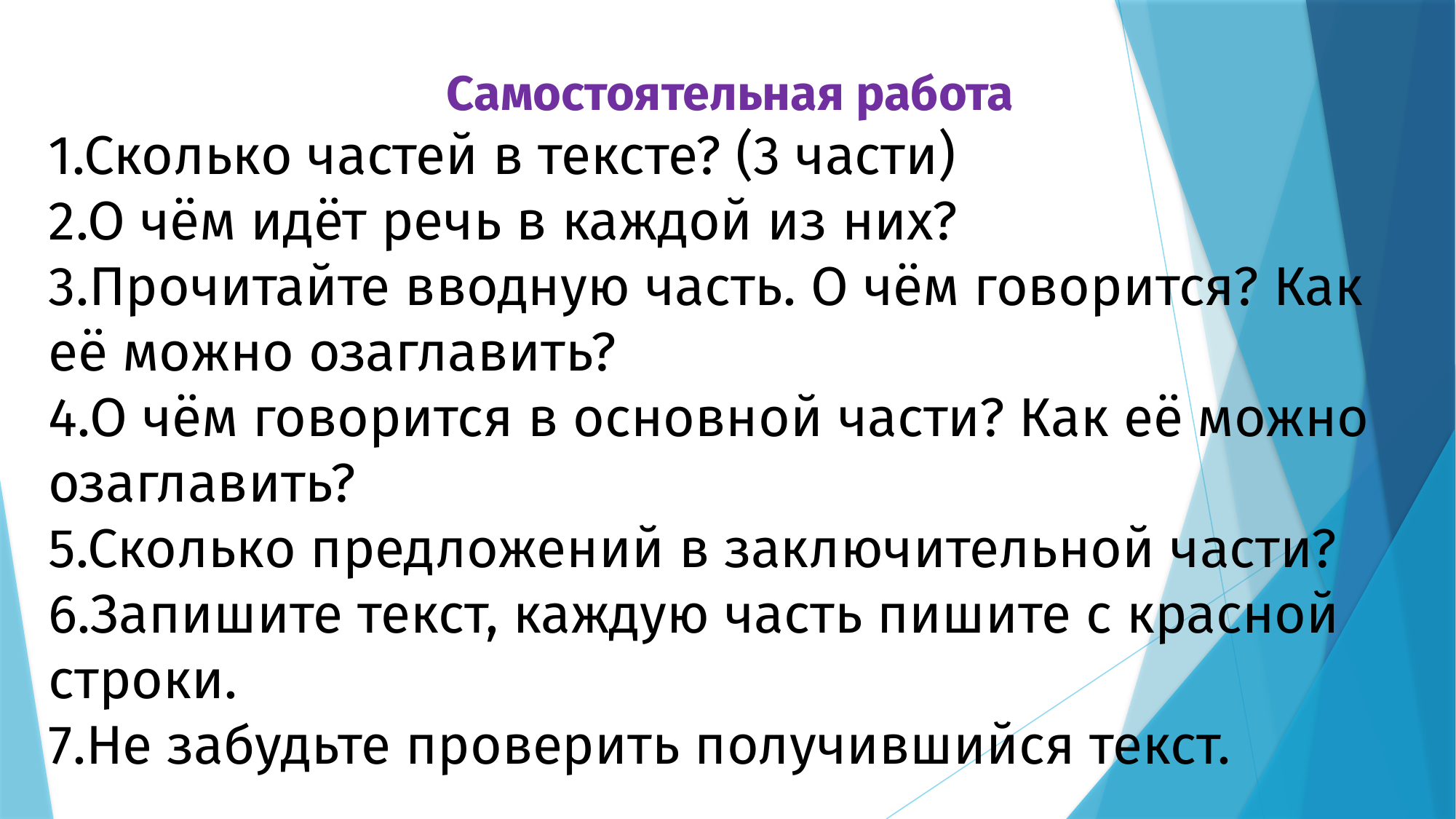

Самостоятельная работа
1.Сколько частей в тексте? (3 части)
2.О чём идёт речь в каждой из них?
3.Прочитайте вводную часть. О чём говорится? Как её можно озаглавить?
4.О чём говорится в основной части? Как её можно озаглавить?
5.Сколько предложений в заключительной части?
6.Запишите текст, каждую часть пишите с красной строки.
7.Не забудьте проверить получившийся текст.